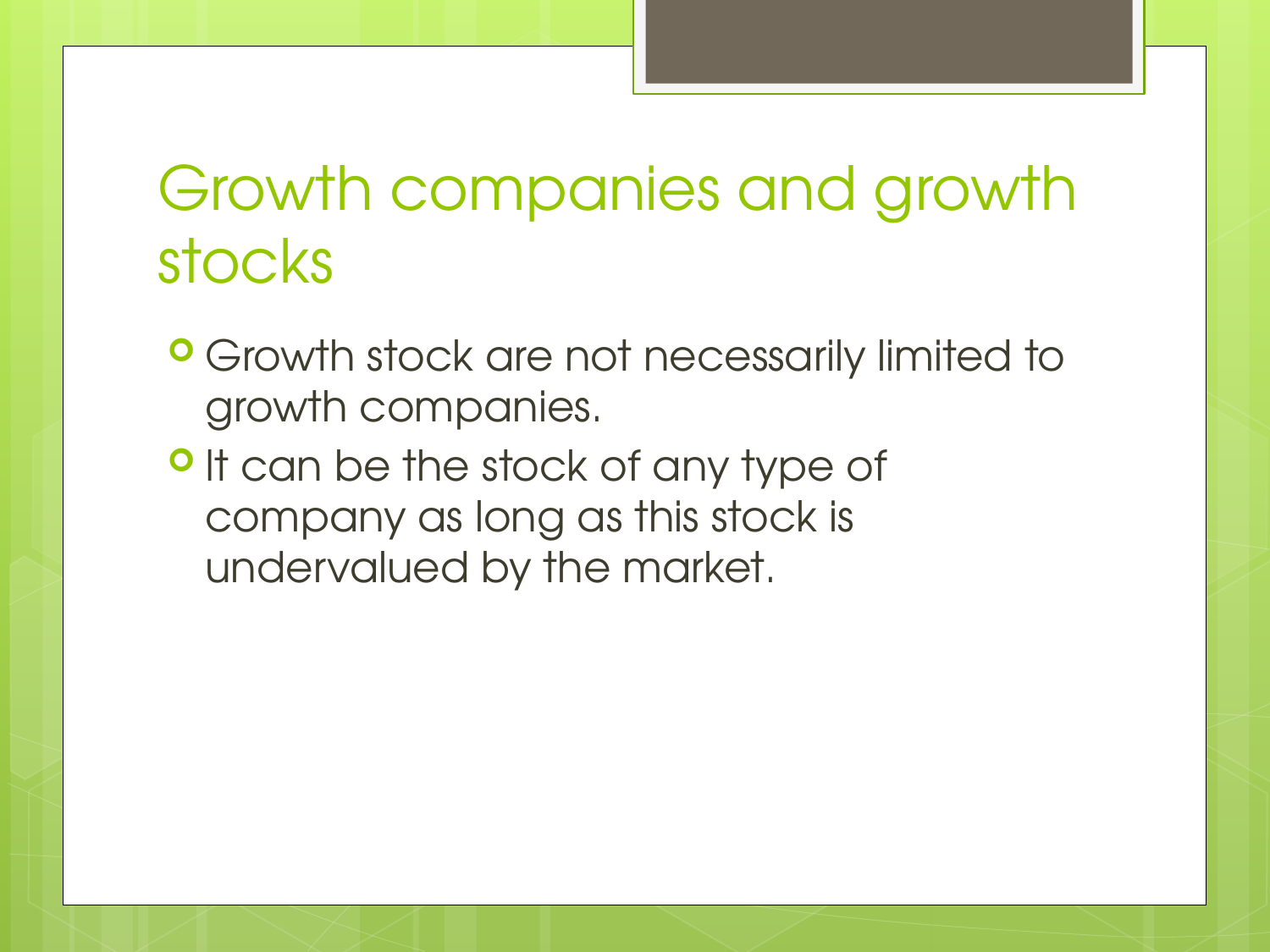

# Growth companies and growth stocks
Growth stock are not necessarily limited to growth companies.
It can be the stock of any type of company as long as this stock is undervalued by the market.